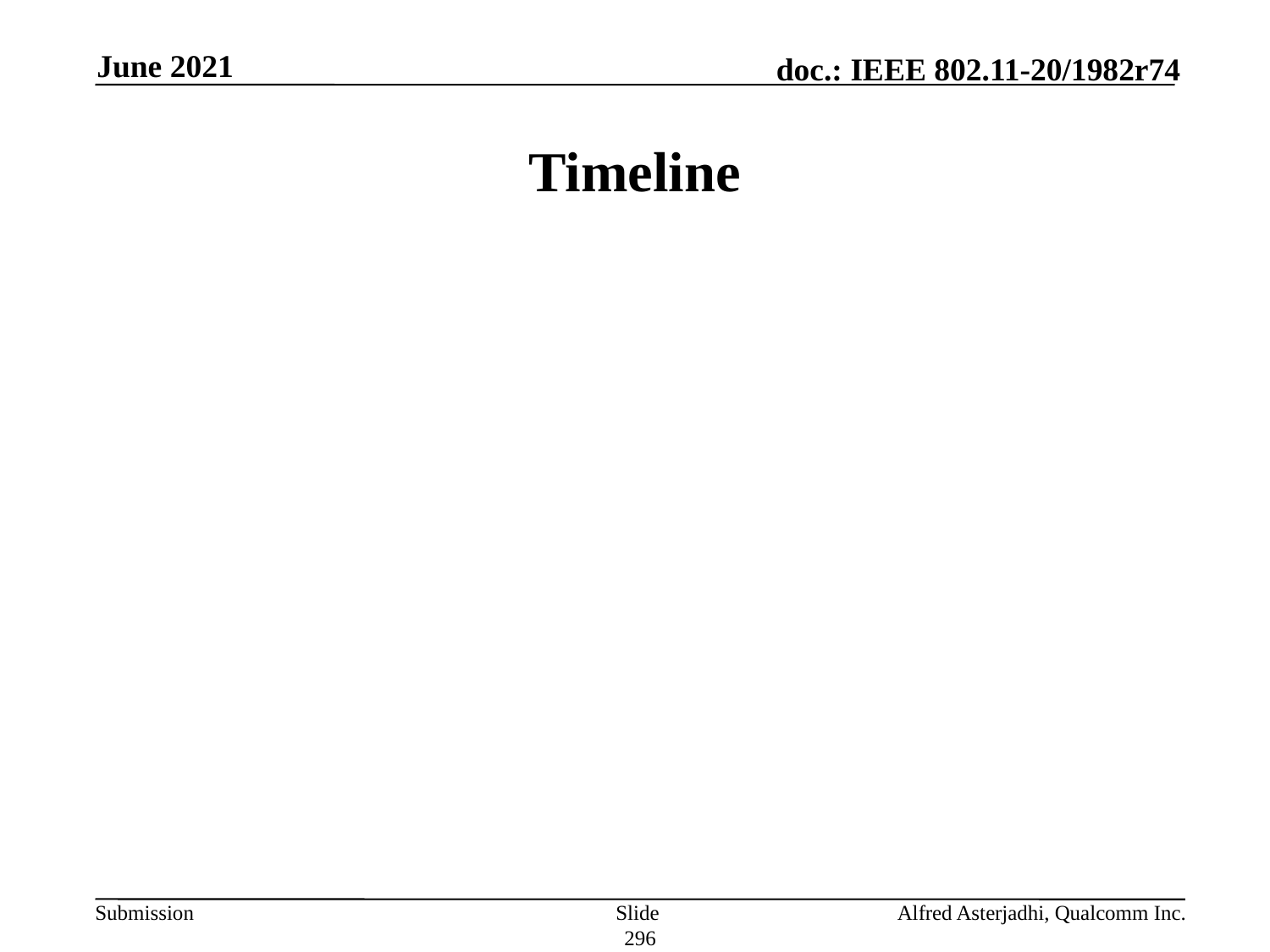

June 2021
# Timeline

Slide 296
Alfred Asterjadhi, Qualcomm Inc.